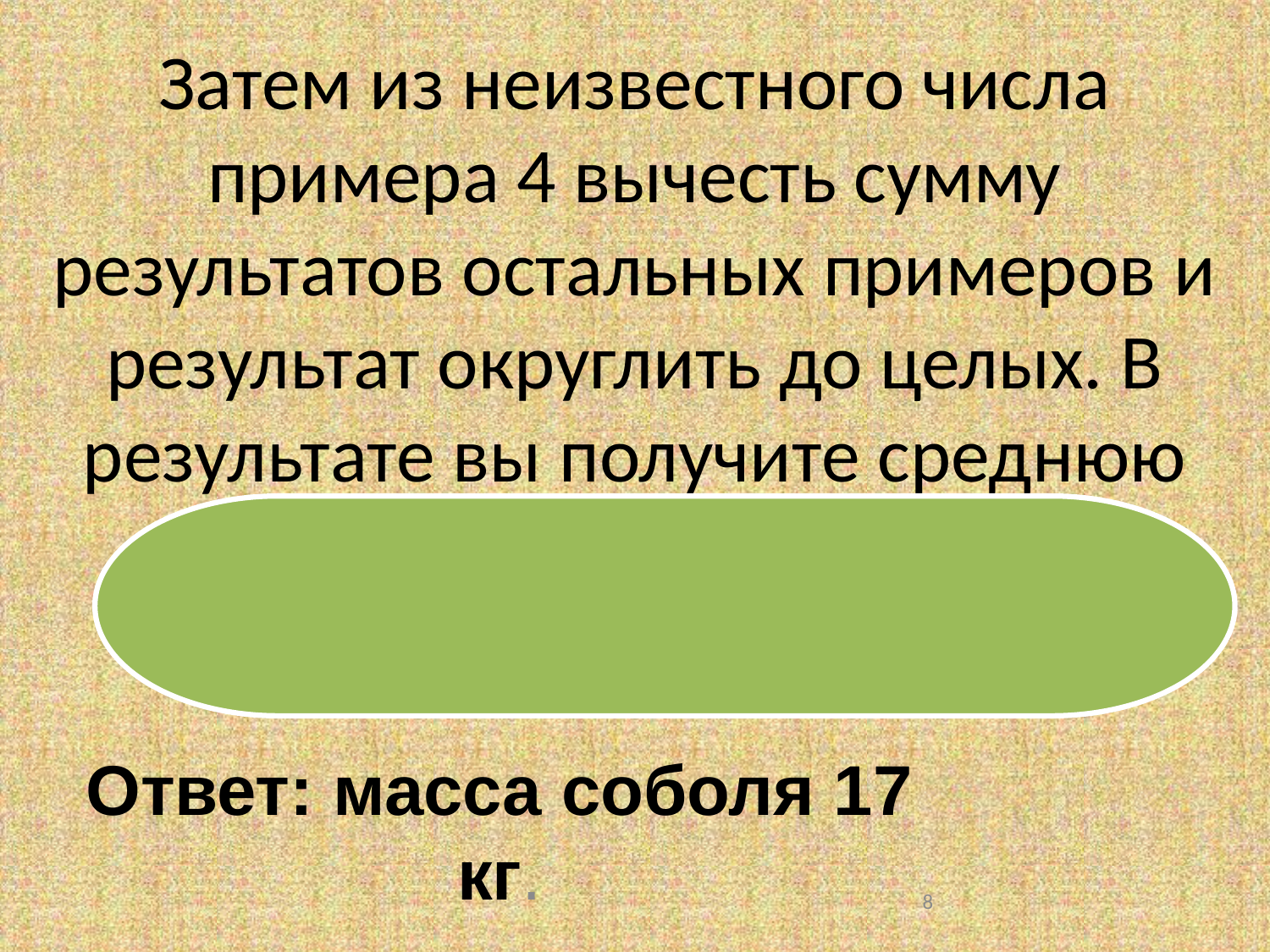

Затем из неизвестного числа примера 4 вычесть сумму результатов остальных примеров и результат округлить до целых. В результате вы получите среднюю массу соболя в килограммах.

Ответ: масса соболя 17 кг.
8